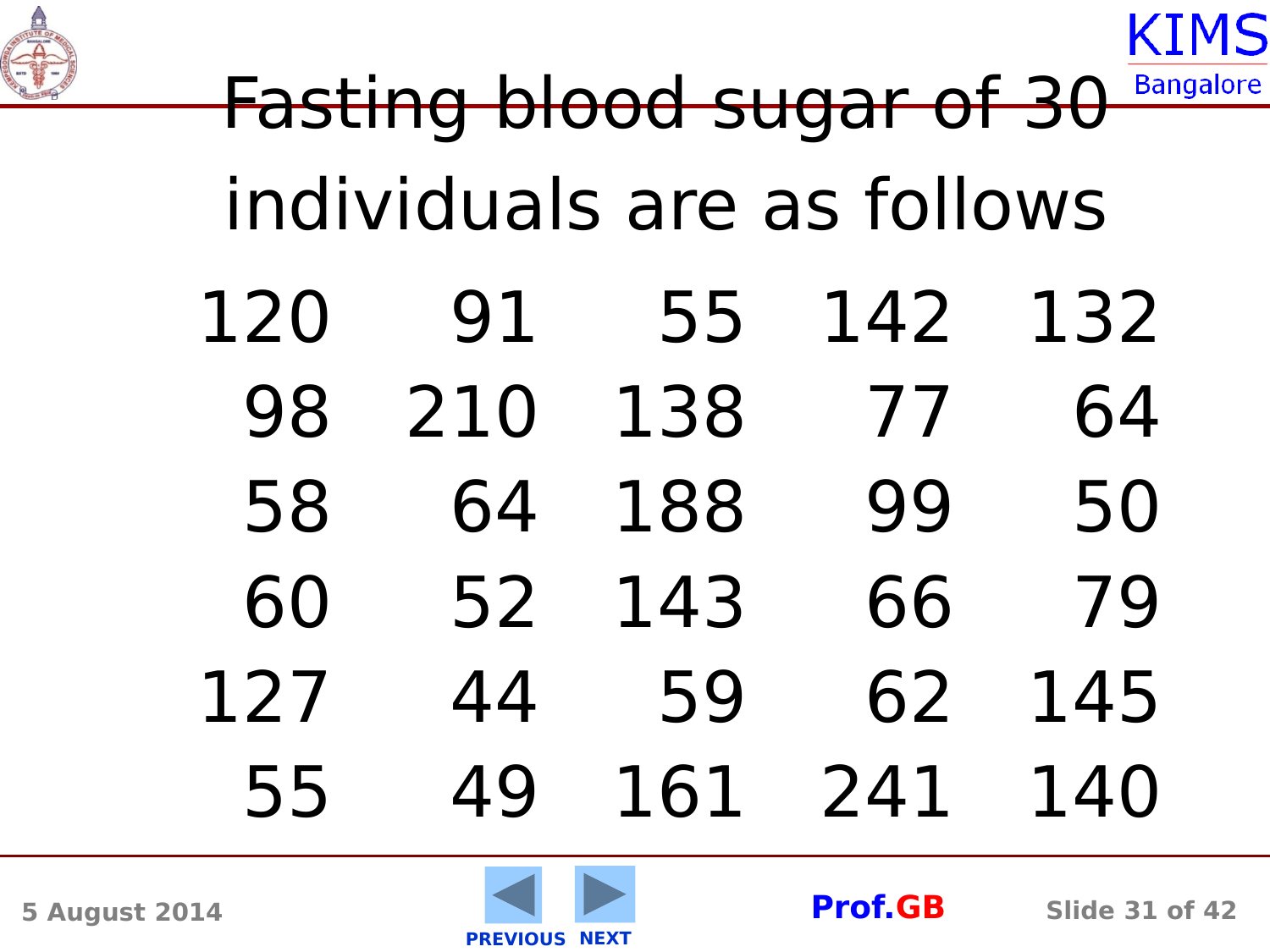

Fasting blood sugar of 30 individuals are as follows
| 120 | 91 | 55 | 142 | 132 |
| --- | --- | --- | --- | --- |
| 98 | 210 | 138 | 77 | 64 |
| 58 | 64 | 188 | 99 | 50 |
| 60 | 52 | 143 | 66 | 79 |
| 127 | 44 | 59 | 62 | 145 |
| 55 | 49 | 161 | 241 | 140 |
5 August 2014